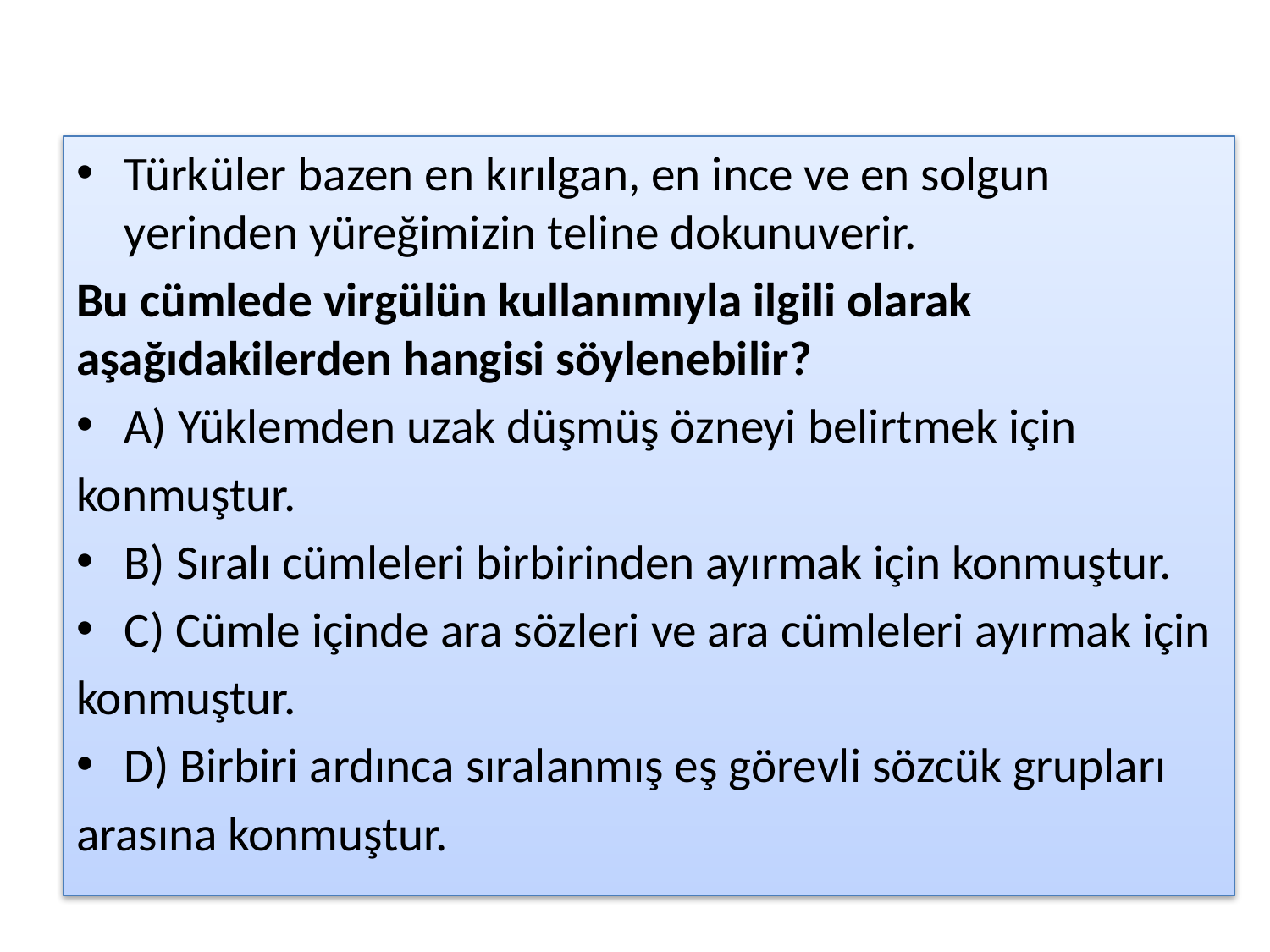

#
Türküler bazen en kırılgan, en ince ve en solgun yerinden yüreğimizin teline dokunuverir.
Bu cümlede virgülün kullanımıyla ilgili olarak aşağıdakilerden hangisi söylenebilir?
A) Yüklemden uzak düşmüş özneyi belirtmek için
konmuştur.
B) Sıralı cümleleri birbirinden ayırmak için konmuştur.
C) Cümle içinde ara sözleri ve ara cümleleri ayırmak için
konmuştur.
D) Birbiri ardınca sıralanmış eş görevli sözcük grupları
arasına konmuştur.